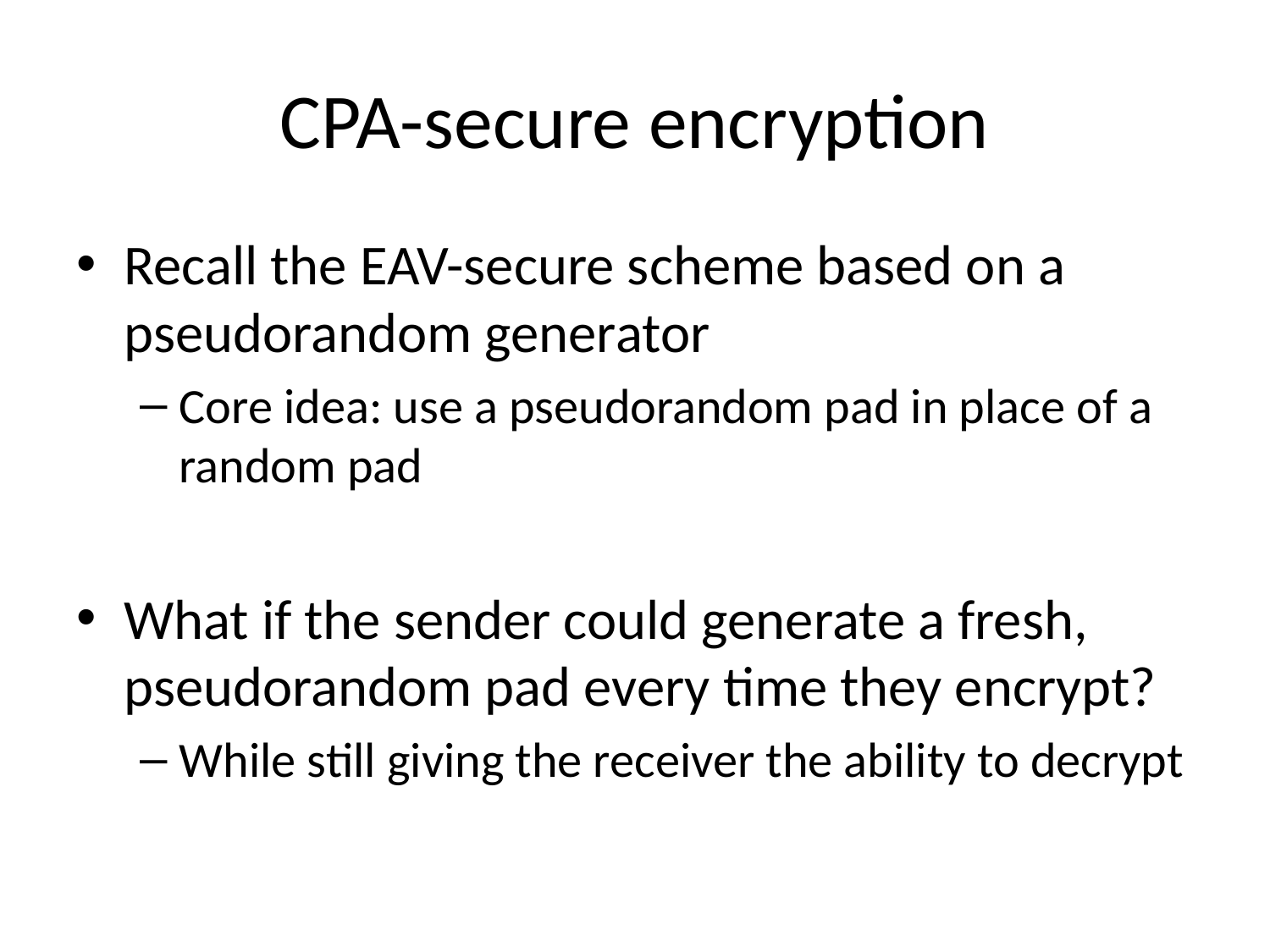

# CPA-secure encryption
Recall the EAV-secure scheme based on a pseudorandom generator
Core idea: use a pseudorandom pad in place of a random pad

What if the sender could generate a fresh, pseudorandom pad every time they encrypt?
While still giving the receiver the ability to decrypt